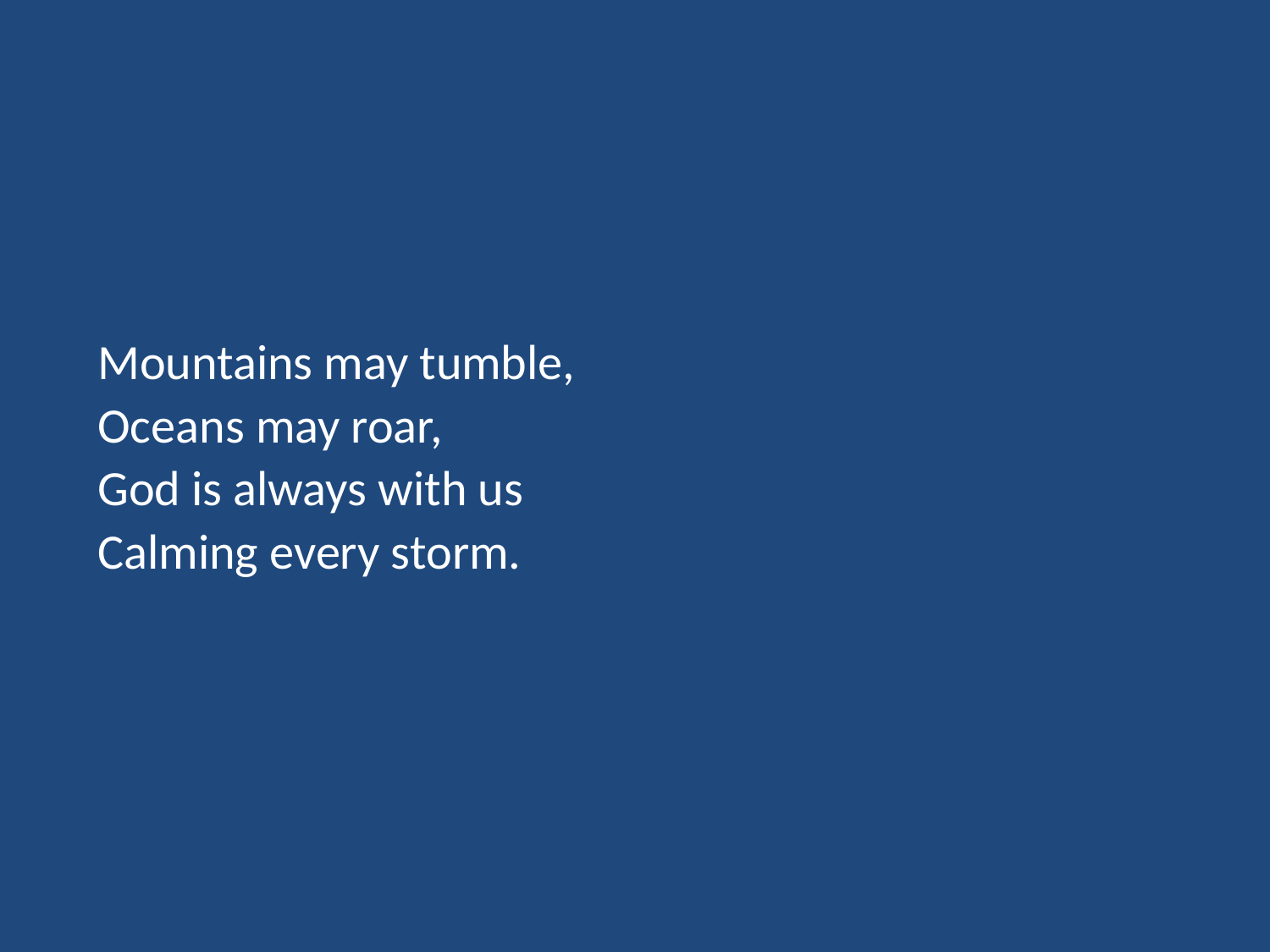

Mountains may tumble,
Oceans may roar,
God is always with us
Calming every storm.